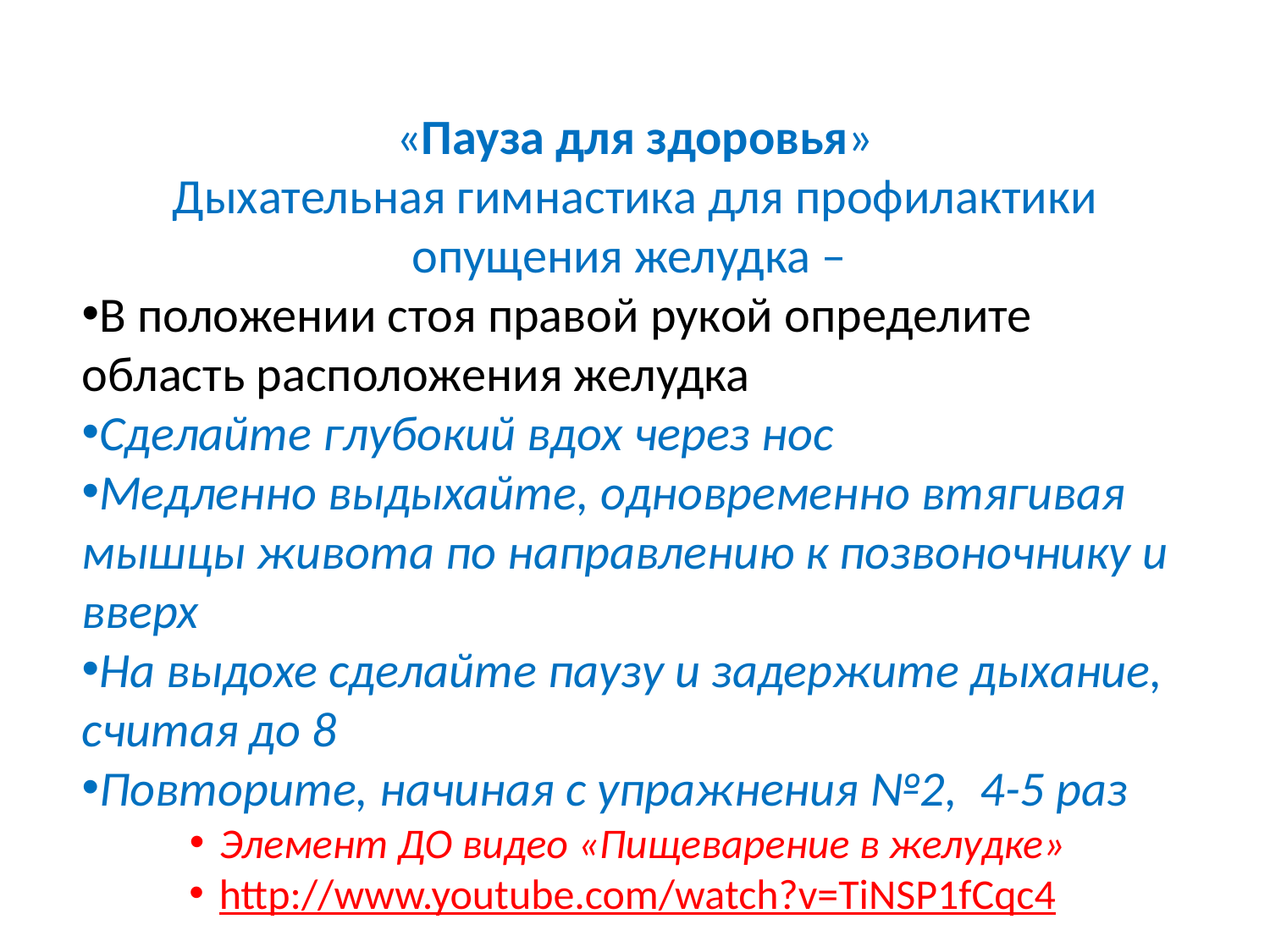

«Пауза для здоровья»
Дыхательная гимнастика для профилактики опущения желудка –
В положении стоя правой рукой определите область расположения желудка
Сделайте глубокий вдох через нос
Медленно выдыхайте, одновременно втягивая мышцы живота по направлению к позвоночнику и вверх
На выдохе сделайте паузу и задержите дыхание, считая до 8
Повторите, начиная с упражнения №2,  4-5 раз
Элемент ДО видео «Пищеварение в желудке»
http://www.youtube.com/watch?v=TiNSP1fCqc4